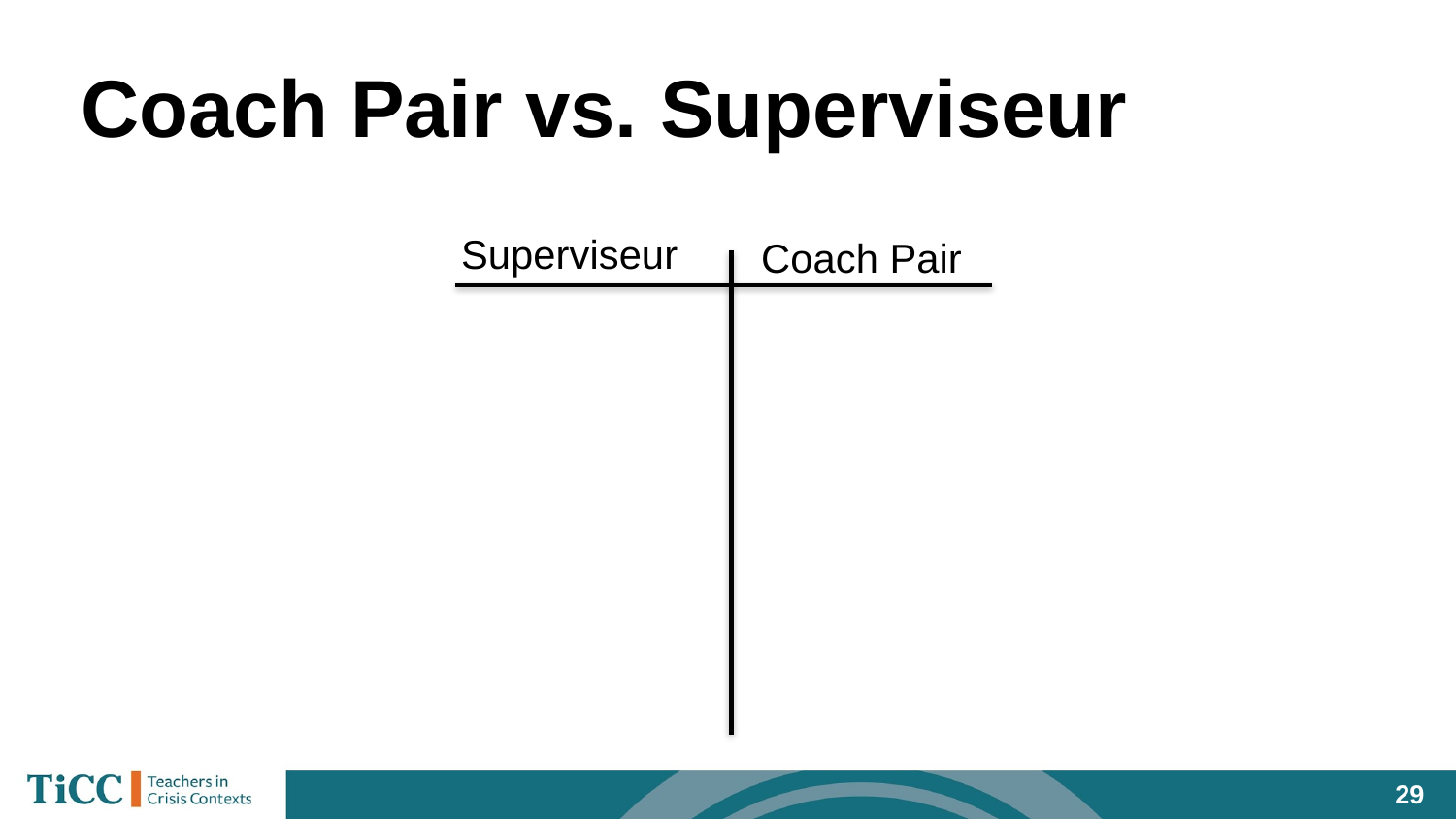

# Coach Pair vs. Superviseur
Superviseur
Coach Pair
29